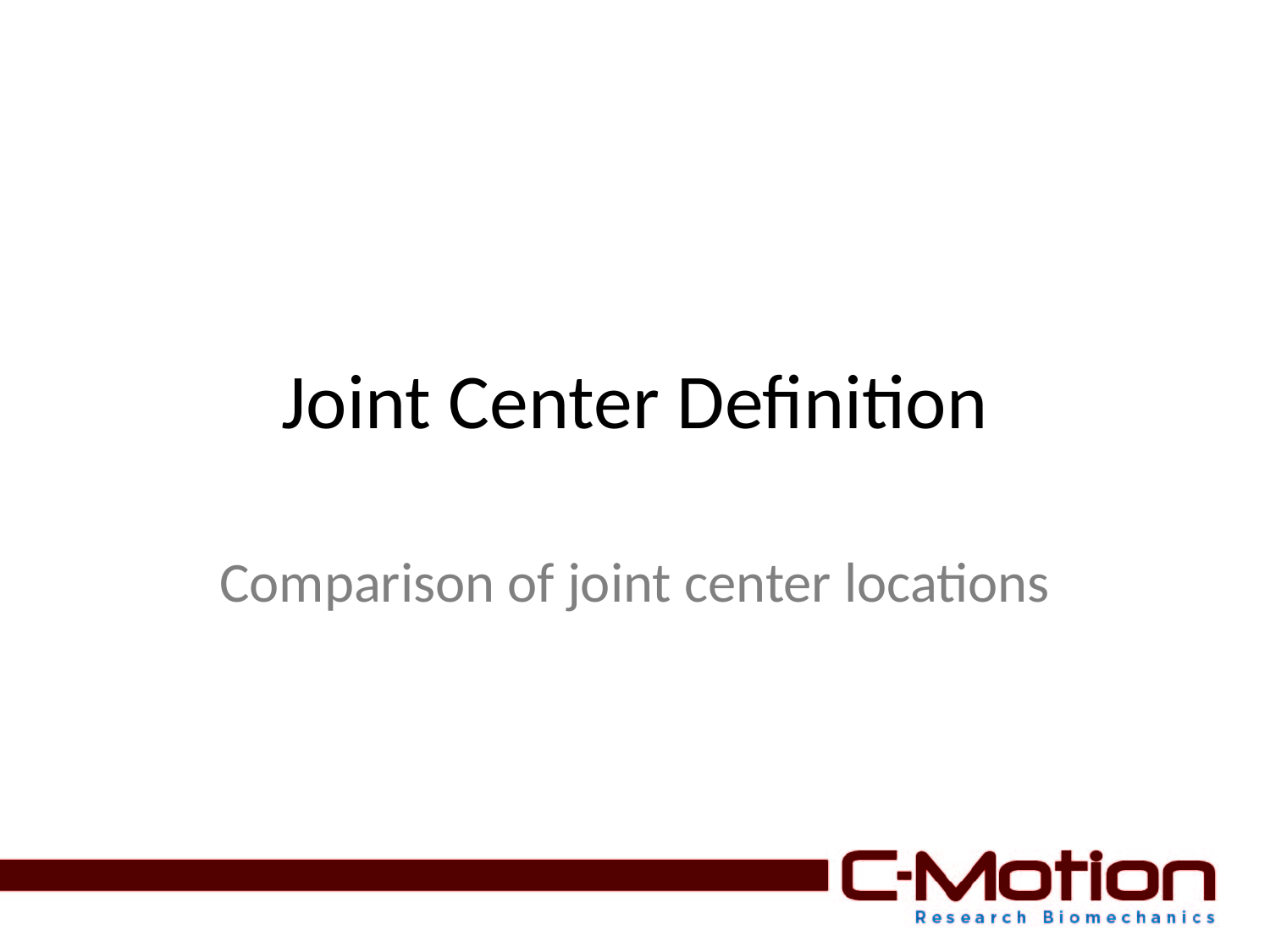

# Joint Center Definition
Comparison of joint center locations